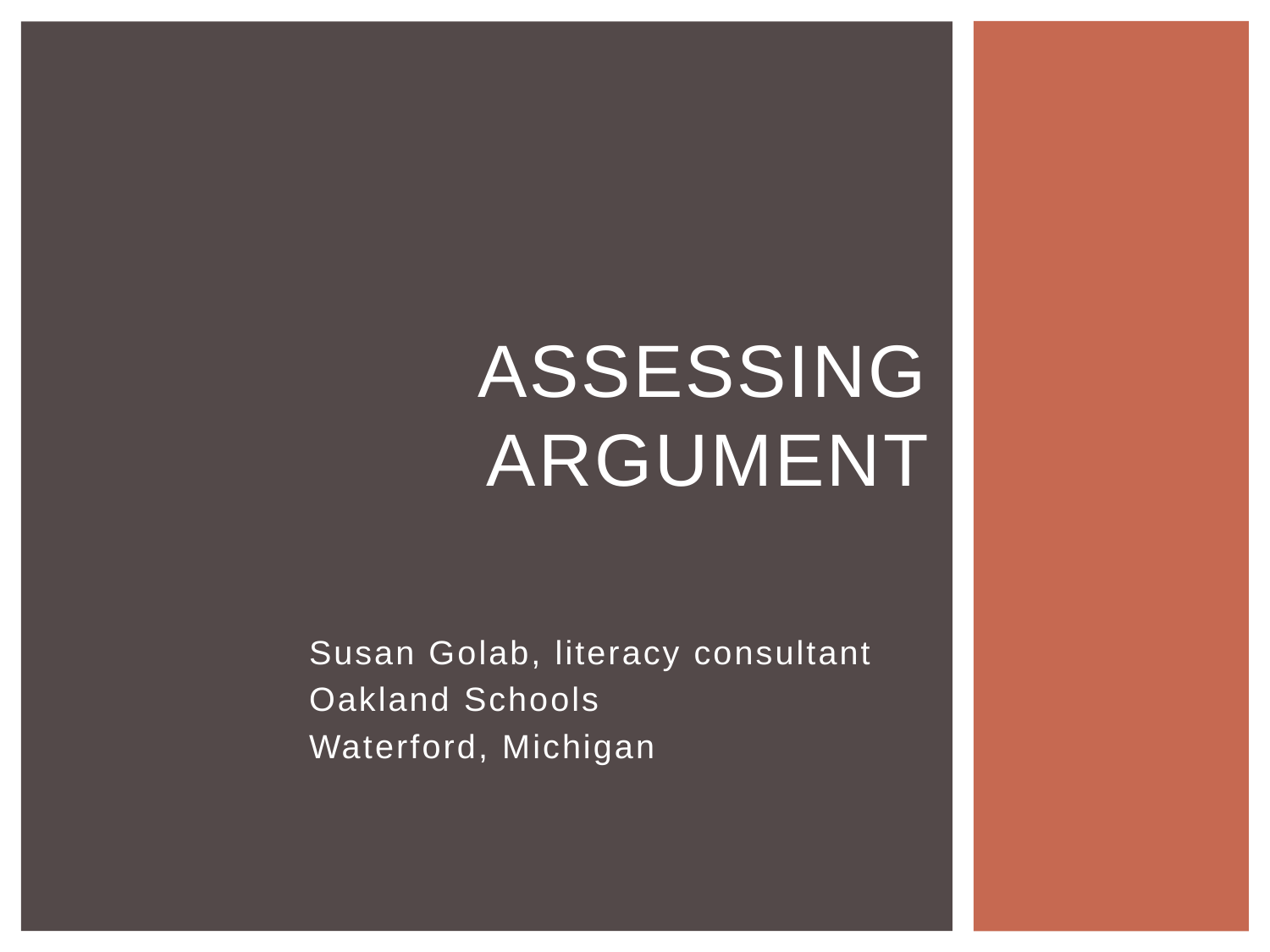

# Assessing argument
Susan Golab, literacy consultant
Oakland Schools
Waterford, Michigan